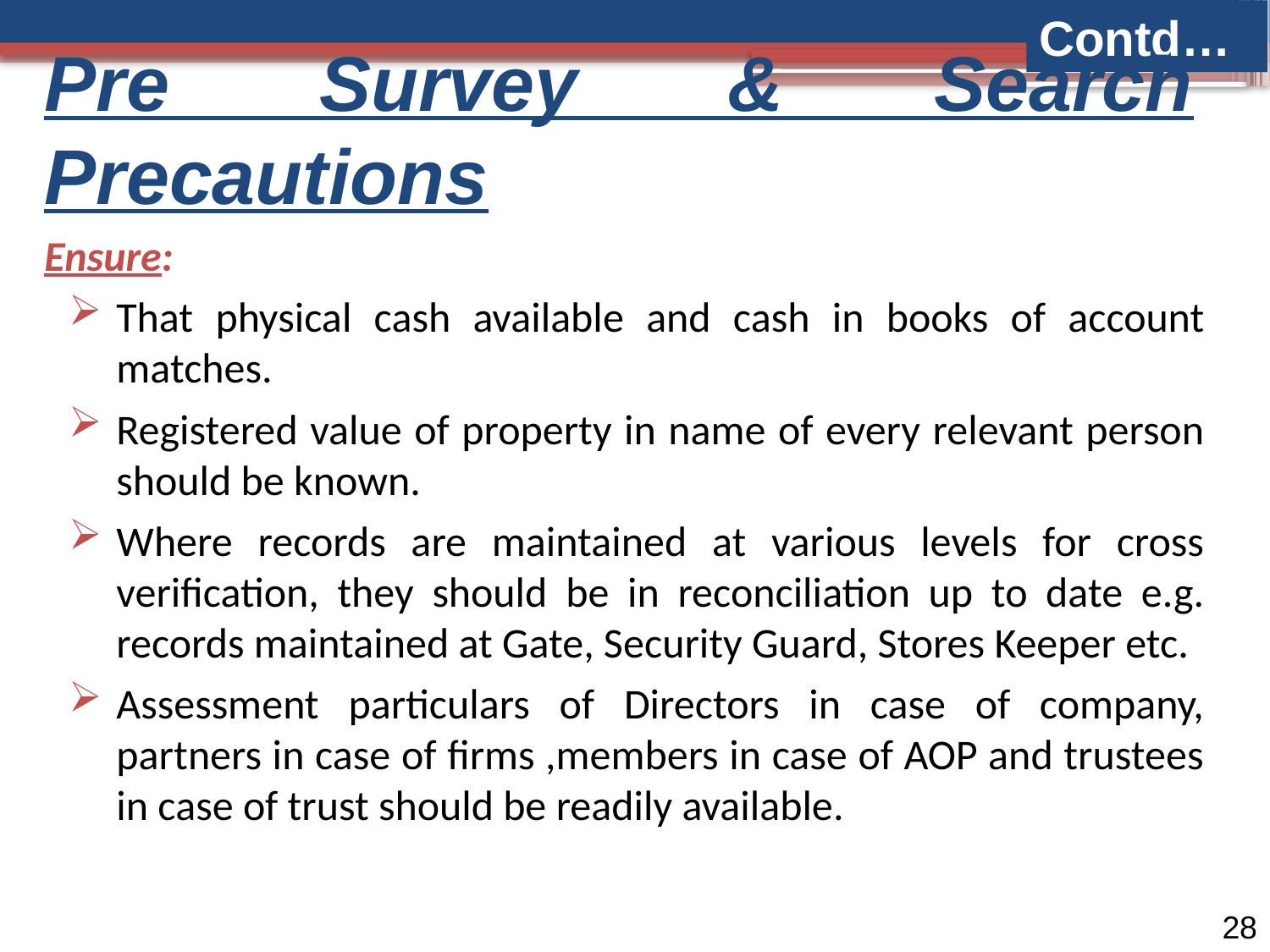

Contd…
Pre Survey & Search Precautions
Ensure:
That physical cash available and cash in books of account matches.
Registered value of property in name of every relevant person should be known.
Where records are maintained at various levels for cross verification, they should be in reconciliation up to date e.g. records maintained at Gate, Security Guard, Stores Keeper etc.
Assessment particulars of Directors in case of company, partners in case of firms ,members in case of AOP and trustees in case of trust should be readily available.
28